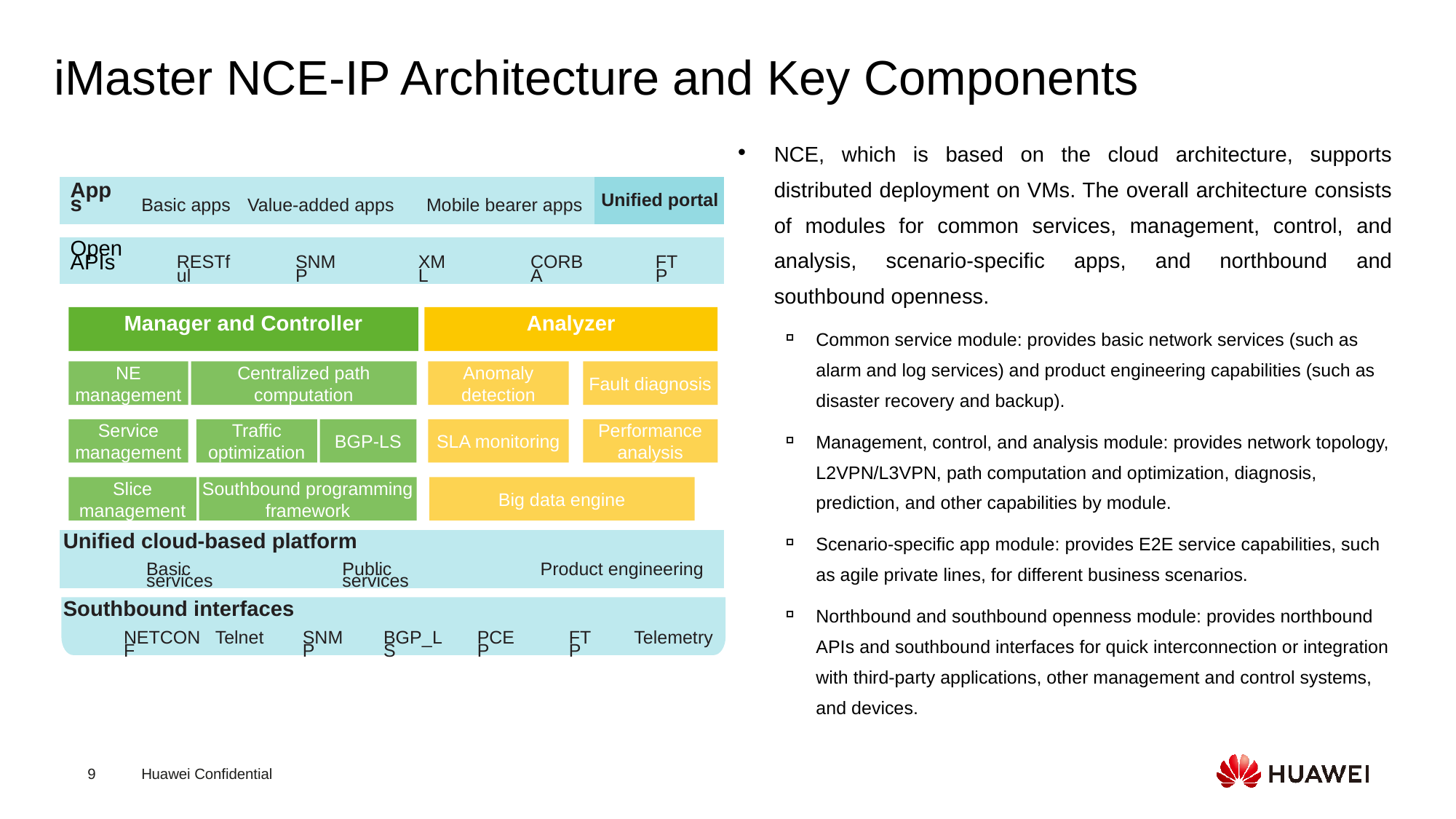

# iMaster NCE-IP Architecture and Key Components
NCE, which is based on the cloud architecture, supports distributed deployment on VMs. The overall architecture consists of modules for common services, management, control, and analysis, scenario-specific apps, and northbound and southbound openness.
Common service module: provides basic network services (such as alarm and log services) and product engineering capabilities (such as disaster recovery and backup).
Management, control, and analysis module: provides network topology, L2VPN/L3VPN, path computation and optimization, diagnosis, prediction, and other capabilities by module.
Scenario-specific app module: provides E2E service capabilities, such as agile private lines, for different business scenarios.
Northbound and southbound openness module: provides northbound APIs and southbound interfaces for quick interconnection or integration with third-party applications, other management and control systems, and devices.

Unified portal
Apps
Basic apps
Value-added apps
Mobile bearer apps

Open APIs
CORBA
RESTful
SNMP
XML
FTP
Manager and Controller
Analyzer
NE management
Centralized path computation
Anomaly detection
Fault diagnosis
Service management
Traffic optimization
BGP-LS
SLA monitoring
Performance analysis
Slice management
Southbound programming framework
Big data engine

Unified cloud-based platform
Basic services
Public services
Product engineering

Southbound interfaces
NETCONF
Telnet
SNMP
BGP_LS
PCEP
FTP
Telemetry